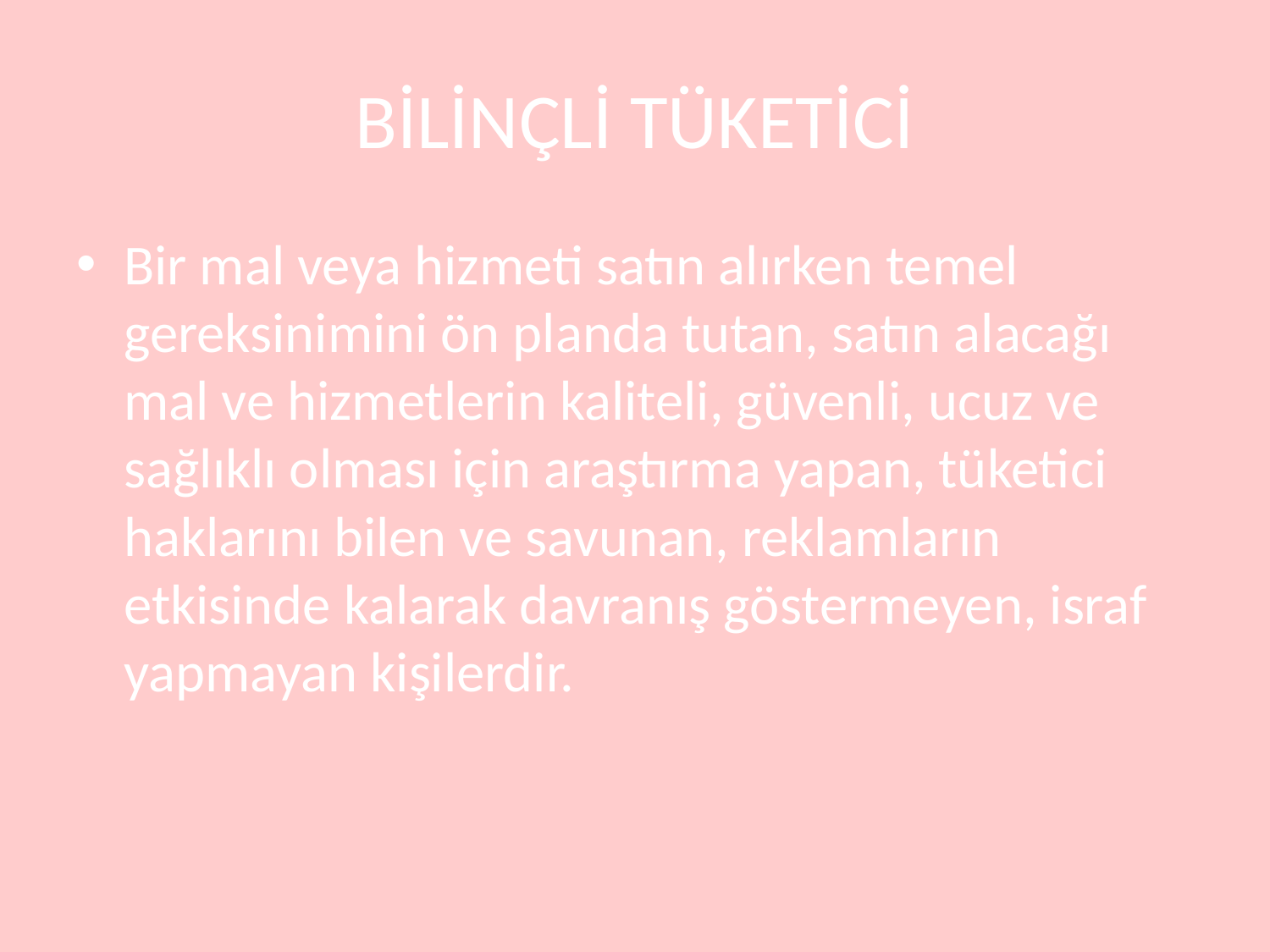

# BİLİNÇLİ TÜKETİCİ
Bir mal veya hizmeti satın alırken temel gereksinimini ön planda tutan, satın alacağı mal ve hizmetlerin kaliteli, güvenli, ucuz ve sağlıklı olması için araştırma yapan, tüketici haklarını bilen ve savunan, reklamların etkisinde kalarak davranış göstermeyen, israf yapmayan kişilerdir.